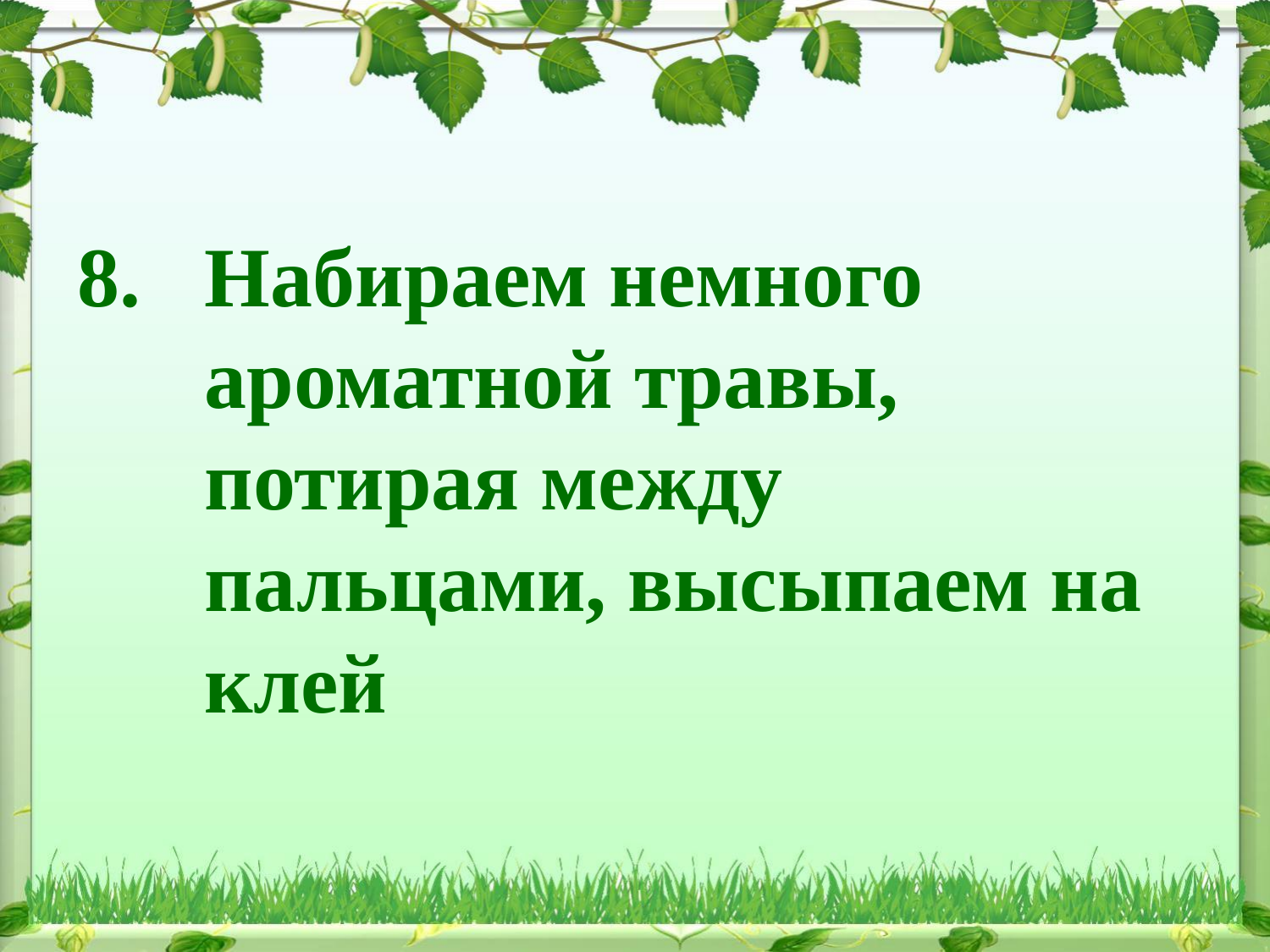

# Набираем немного ароматной травы, потирая между пальцами, высыпаем на клей